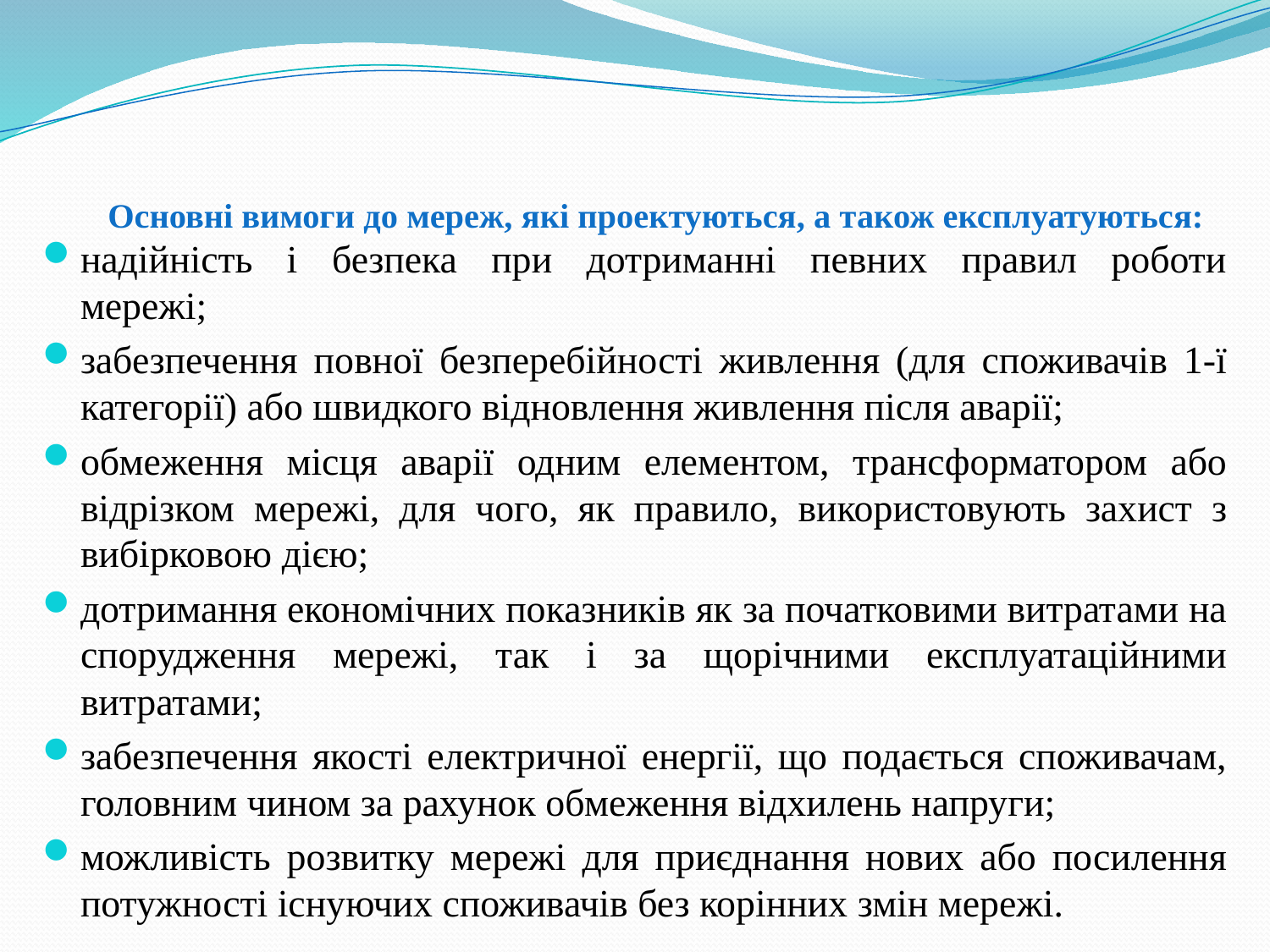

# Основні вимоги до мереж, які проектуються, а також експлуатуються:
надійність  і  безпека  при  дотриманні  певних  правил  роботи мережі;
забезпечення повної безперебійності живлення (для споживачів 1-ї категорії) або швидкого відновлення живлення після аварії;
обмеження місця аварії одним елементом, трансформатором або відрізком мережі, для чого, як правило, використовують захист з вибірковою дією;
дотримання економічних показників як за початковими витратами на спорудження мережі, так і за щорічними експлуатаційними витратами;
забезпечення якості електричної енергії, що подається споживачам, головним чином за рахунок обмеження відхилень напруги;
можливість розвитку мережі для приєднання нових або посилення потужності існуючих споживачів без корінних змін мережі.